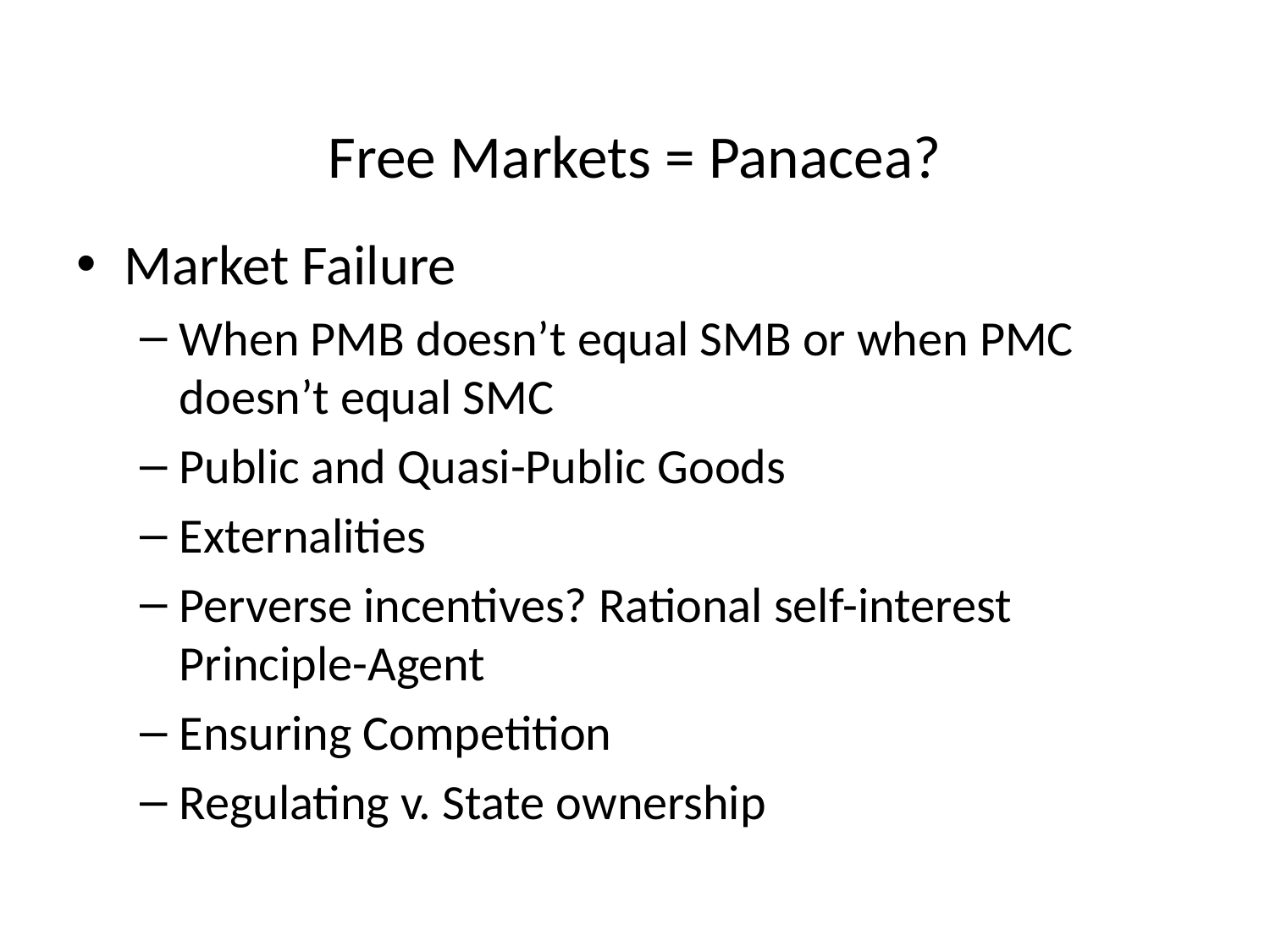

# Free Markets = Panacea?
Market Failure
When PMB doesn’t equal SMB or when PMC doesn’t equal SMC
Public and Quasi-Public Goods
Externalities
Perverse incentives? Rational self-interest Principle-Agent
Ensuring Competition
Regulating v. State ownership